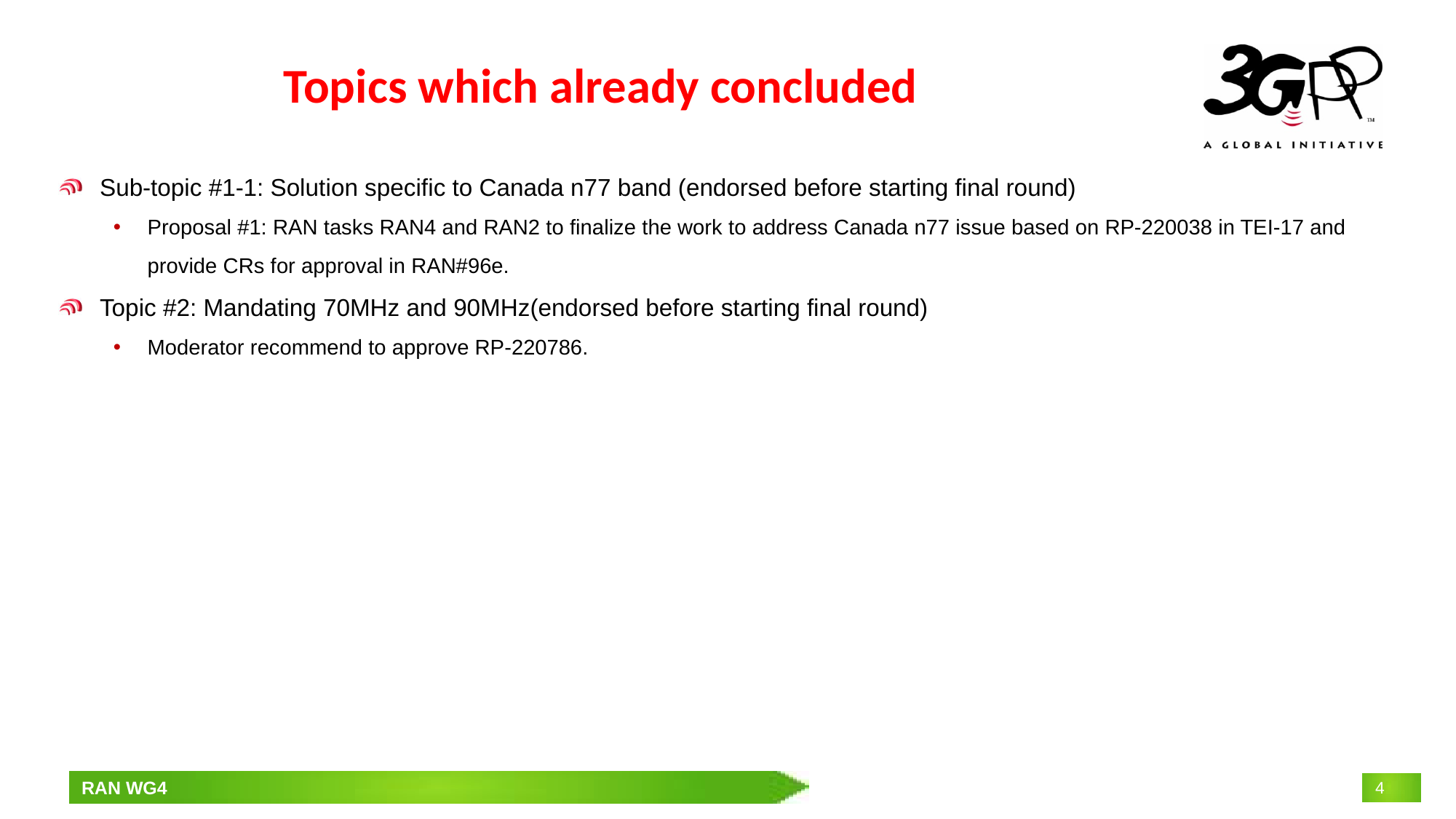

# Topics which already concluded
Sub-topic #1-1: Solution specific to Canada n77 band (endorsed before starting final round)
Proposal #1: RAN tasks RAN4 and RAN2 to finalize the work to address Canada n77 issue based on RP-220038 in TEI-17 and provide CRs for approval in RAN#96e.
Topic #2: Mandating 70MHz and 90MHz(endorsed before starting final round)
Moderator recommend to approve RP-220786.